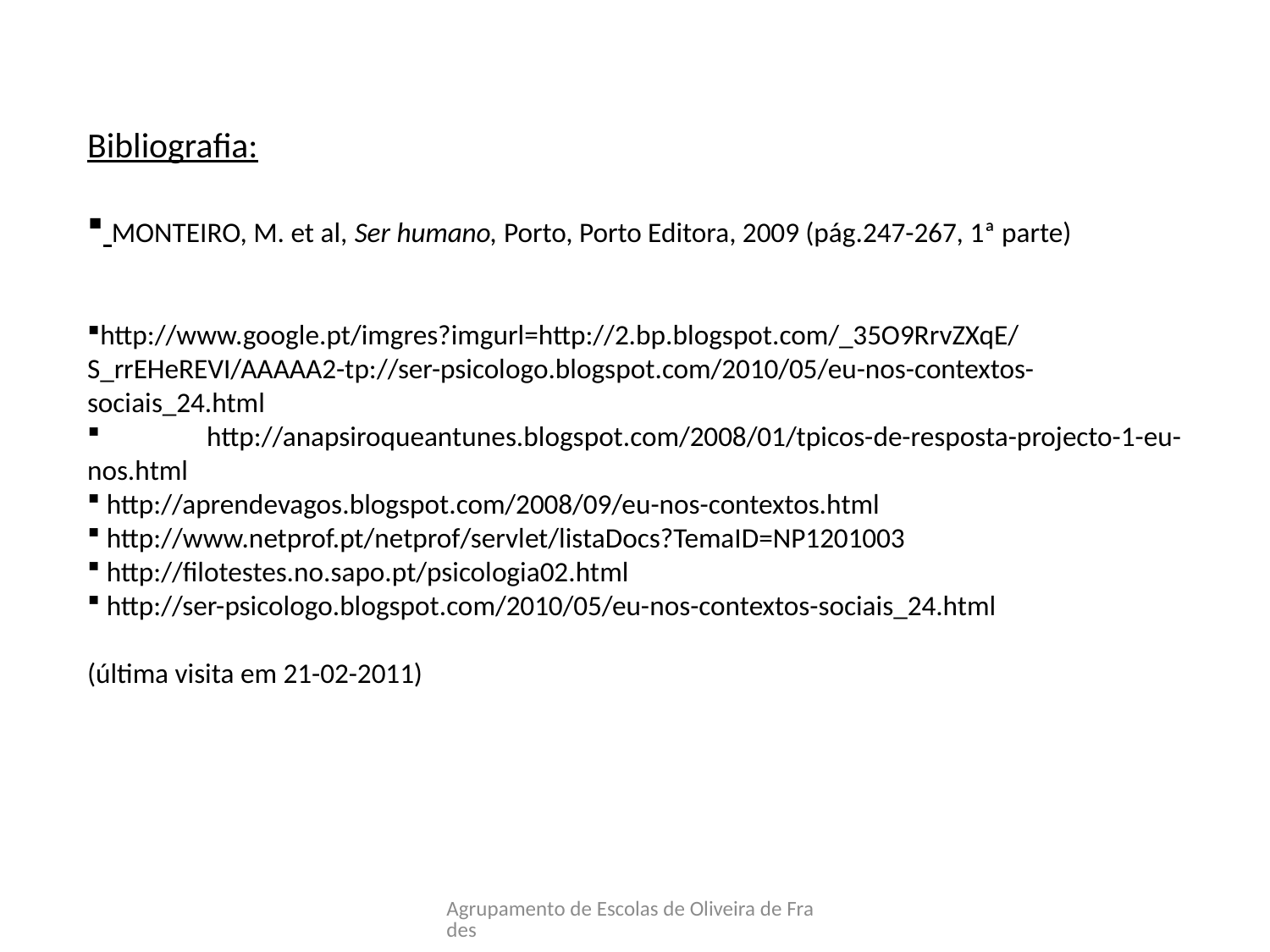

Bibliografia:

 MONTEIRO, M. et al, Ser humano, Porto, Porto Editora, 2009 (pág.247-267, 1ª parte)

http://www.google.pt/imgres?imgurl=http://2.bp.blogspot.com/_35O9RrvZXqE/S_rrEHeREVI/AAAAA2-tp://ser-psicologo.blogspot.com/2010/05/eu-nos-contextos-sociais_24.html
  http://anapsiroqueantunes.blogspot.com/2008/01/tpicos-de-resposta-projecto-1-eu-nos.html
 http://aprendevagos.blogspot.com/2008/09/eu-nos-contextos.html
 http://www.netprof.pt/netprof/servlet/listaDocs?TemaID=NP1201003
 http://filotestes.no.sapo.pt/psicologia02.html
 http://ser-psicologo.blogspot.com/2010/05/eu-nos-contextos-sociais_24.html

(última visita em 21-02-2011)

Agrupamento de Escolas de Oliveira de Frades